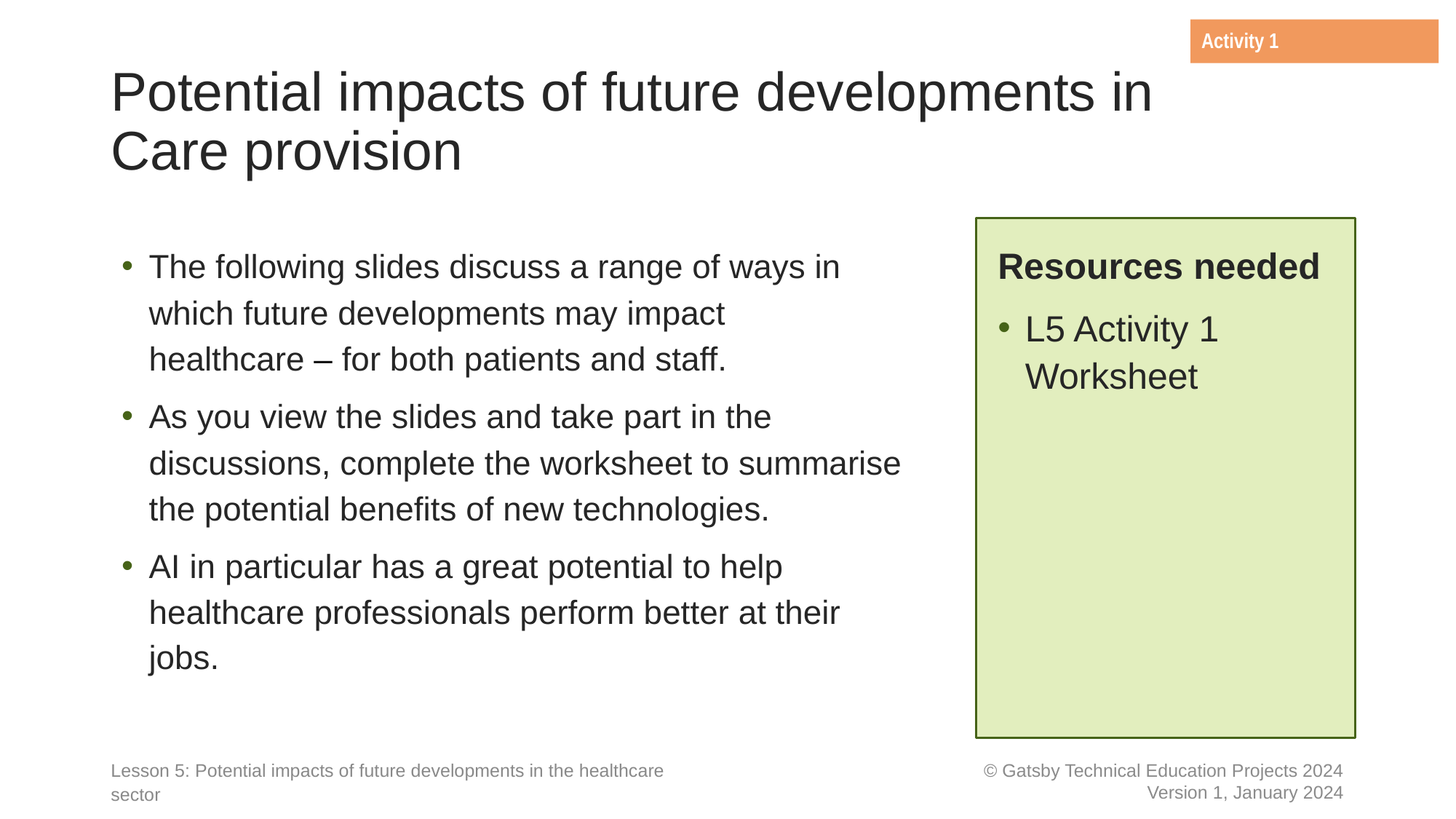

Activity 1
# Potential impacts of future developments in Care provision
The following slides discuss a range of ways in which future developments may impact healthcare – for both patients and staff.
As you view the slides and take part in the discussions, complete the worksheet to summarise the potential benefits of new technologies.
AI in particular has a great potential to help healthcare professionals perform better at their jobs.

Resources needed
L5 Activity 1 Worksheet
Lesson 5: Potential impacts of future developments in the healthcare sector